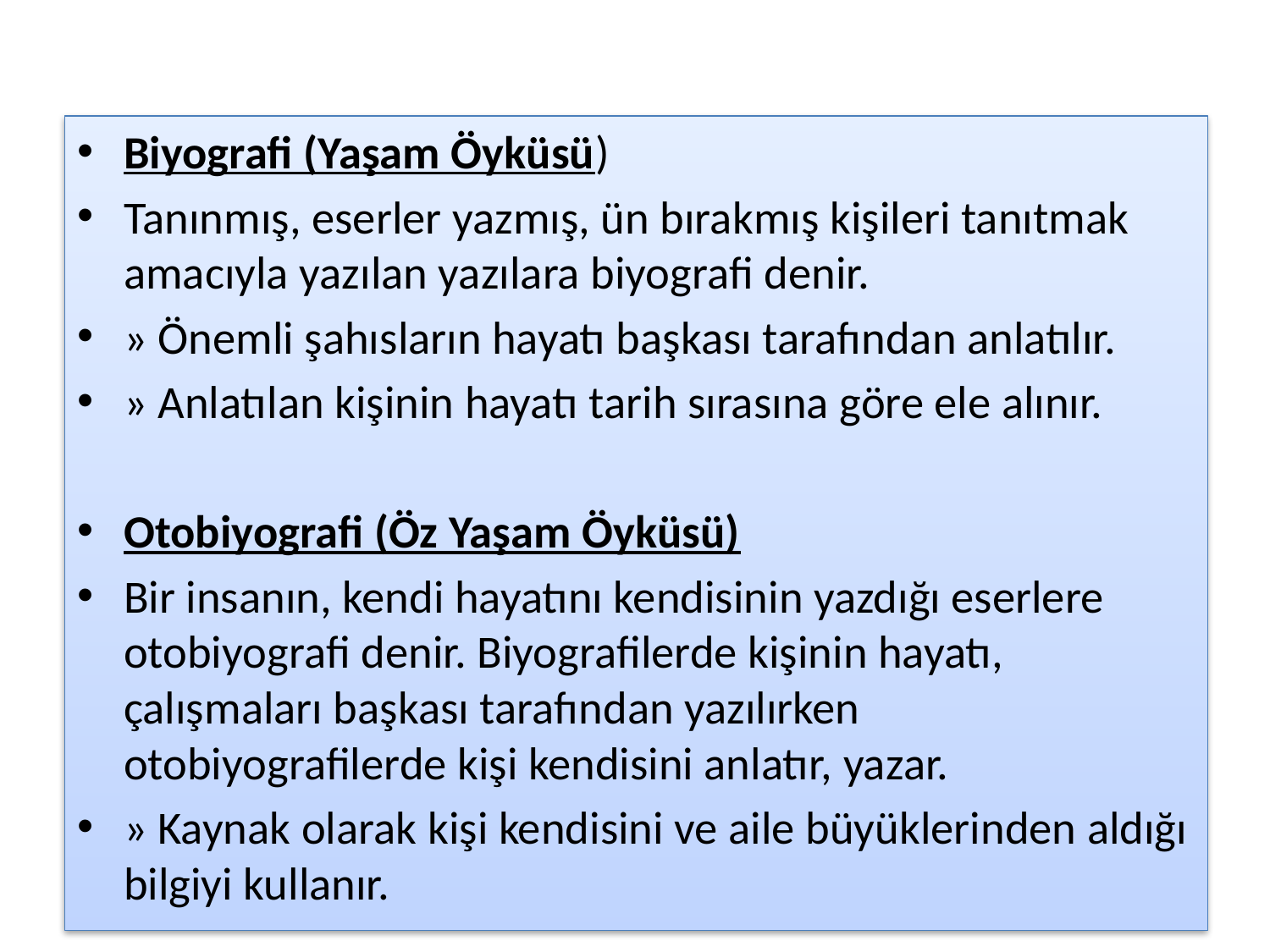

#
Biyografi (Yaşam Öyküsü)
Tanınmış, eserler yazmış, ün bırakmış kişileri tanıtmak amacıyla yazılan yazılara biyografi denir.
» Önemli şahısların hayatı başkası tarafından anlatılır.
» Anlatılan kişinin hayatı tarih sırasına göre ele alınır.

Otobiyografi (Öz Yaşam Öyküsü)
Bir insanın, kendi hayatını kendisinin yazdığı eserlere otobiyografi denir. Biyografilerde kişinin hayatı, çalışmaları başkası tarafından yazılırken otobiyografilerde kişi kendisini anlatır, yazar.
» Kaynak olarak kişi kendisini ve aile büyüklerinden aldığı bilgiyi kullanır.